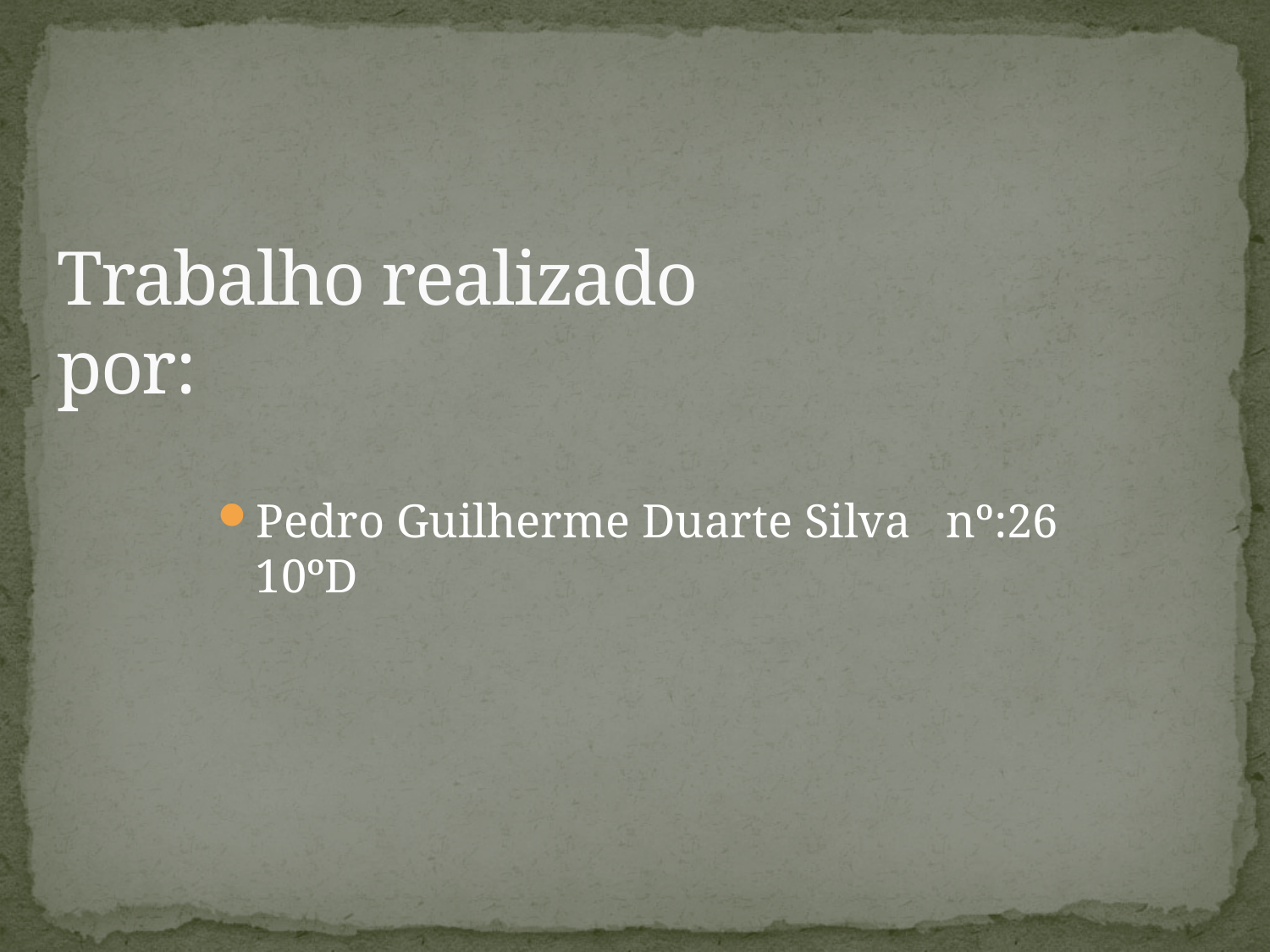

# Trabalho realizado por:
Pedro Guilherme Duarte Silva   nº:26 10ºD